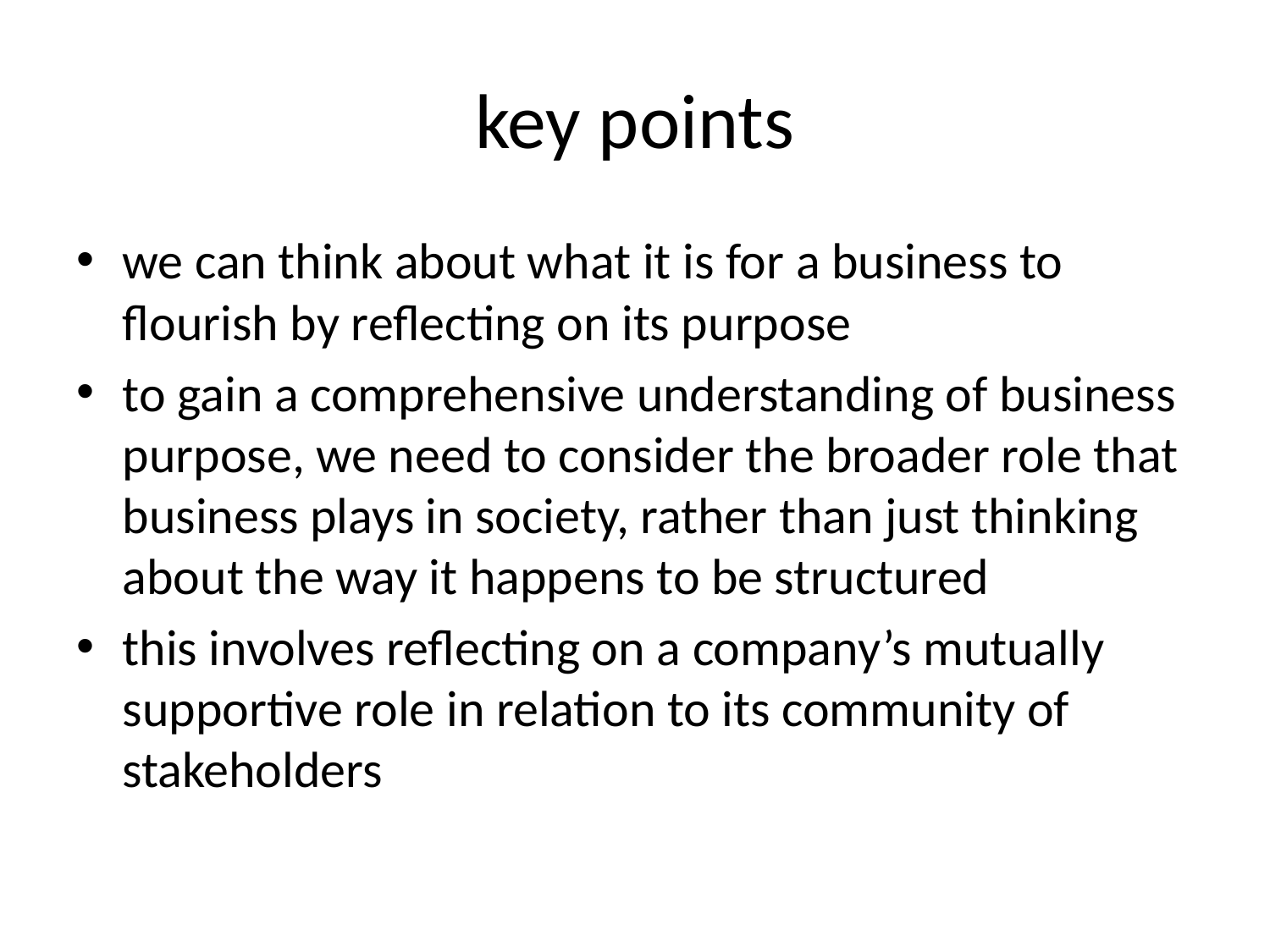

# key points
we can think about what it is for a business to flourish by reflecting on its purpose
to gain a comprehensive understanding of business purpose, we need to consider the broader role that business plays in society, rather than just thinking about the way it happens to be structured
this involves reflecting on a company’s mutually supportive role in relation to its community of stakeholders